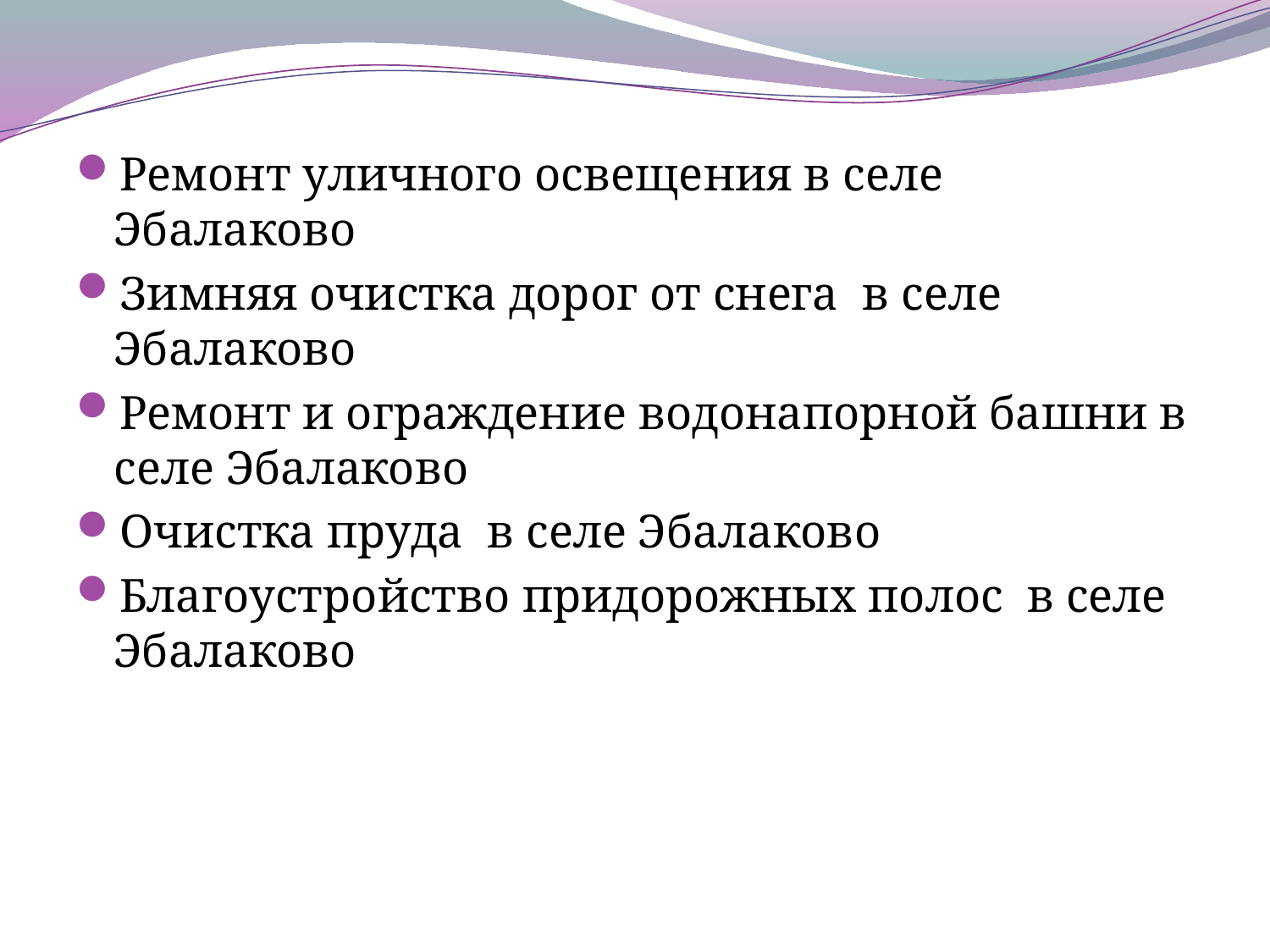

#
Ремонт уличного освещения в селе Эбалаково
Зимняя очистка дорог от снега  в селе Эбалаково
Ремонт и ограждение водонапорной башни в селе Эбалаково
Очистка пруда  в селе Эбалаково
Благоустройство придорожных полос  в селе Эбалаково